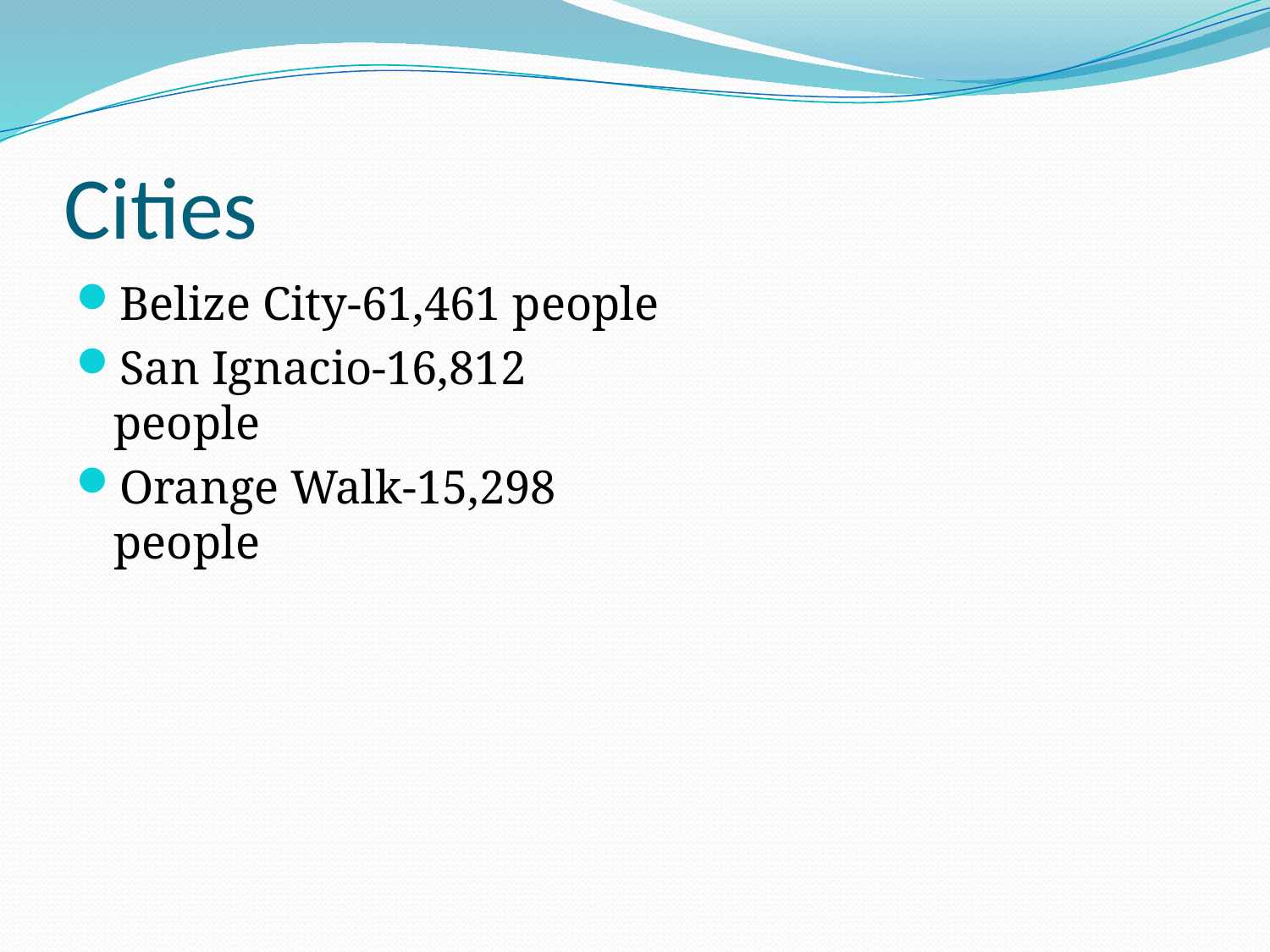

# Cities
Belize City-61,461 people
San Ignacio-16,812 people
Orange Walk-15,298 people